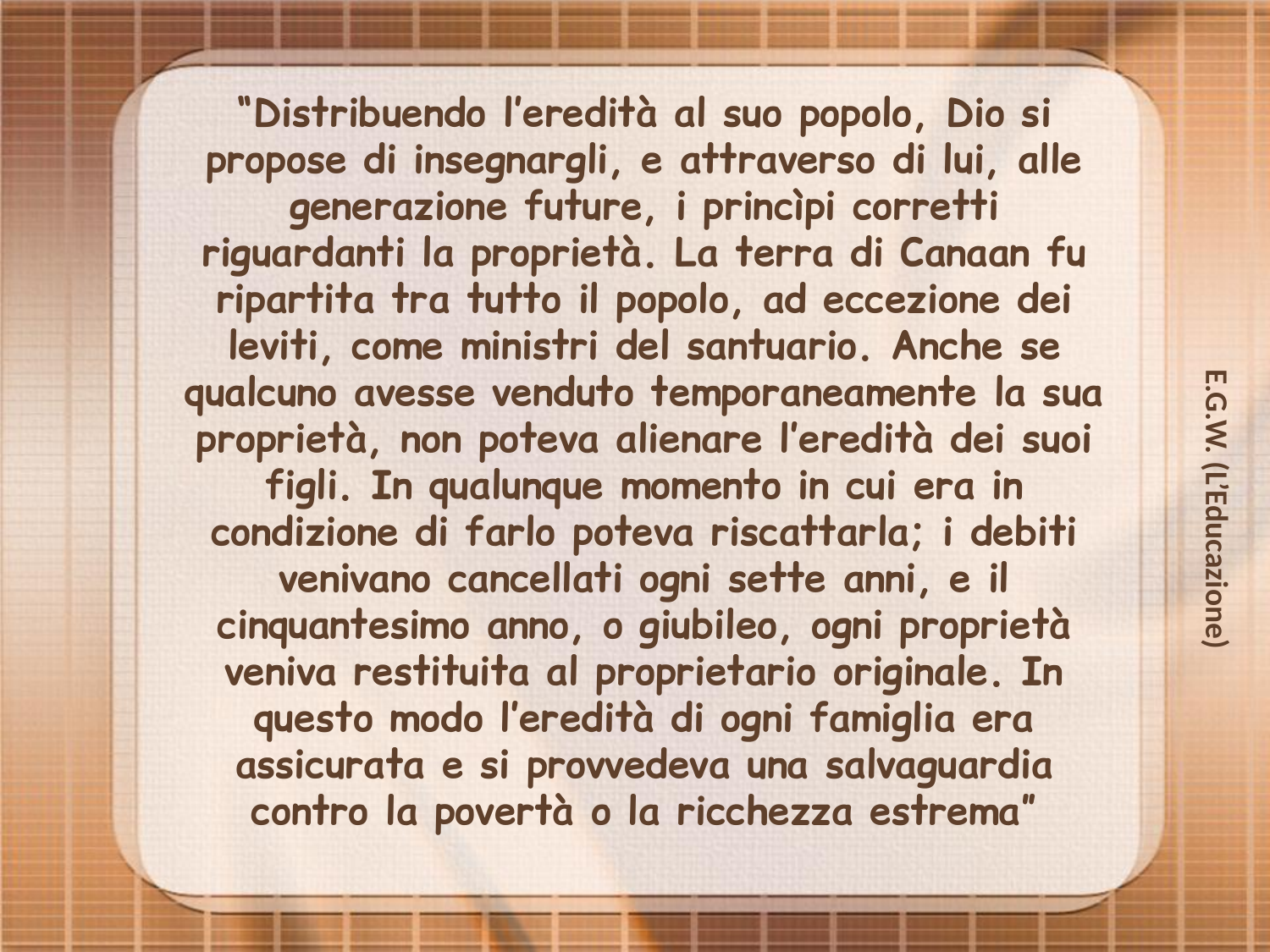

“Distribuendo l’eredità al suo popolo, Dio si propose di insegnargli, e attraverso di lui, alle generazione future, i princìpi corretti riguardanti la proprietà. La terra di Canaan fu ripartita tra tutto il popolo, ad eccezione dei leviti, come ministri del santuario. Anche se qualcuno avesse venduto temporaneamente la sua proprietà, non poteva alienare l’eredità dei suoi figli. In qualunque momento in cui era in condizione di farlo poteva riscattarla; i debiti venivano cancellati ogni sette anni, e il cinquantesimo anno, o giubileo, ogni proprietà veniva restituita al proprietario originale. In questo modo l’eredità di ogni famiglia era assicurata e si provvedeva una salvaguardia contro la povertà o la ricchezza estrema”
E.G.W. (L’Educazione)